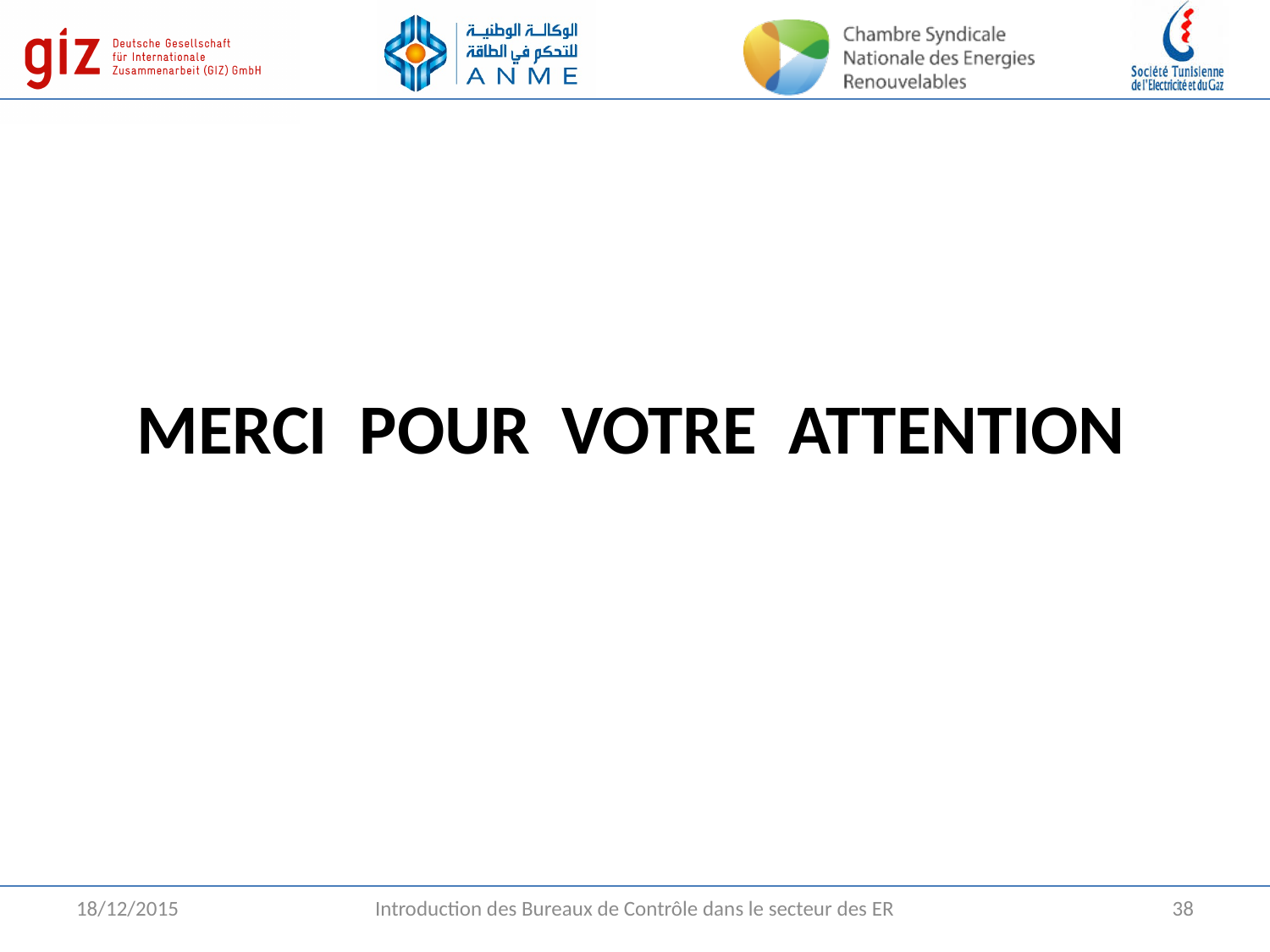

MERCI  POUR  VOTRE  ATTENTION
18/12/2015
Introduction des Bureaux de Contrôle dans le secteur des ER
38